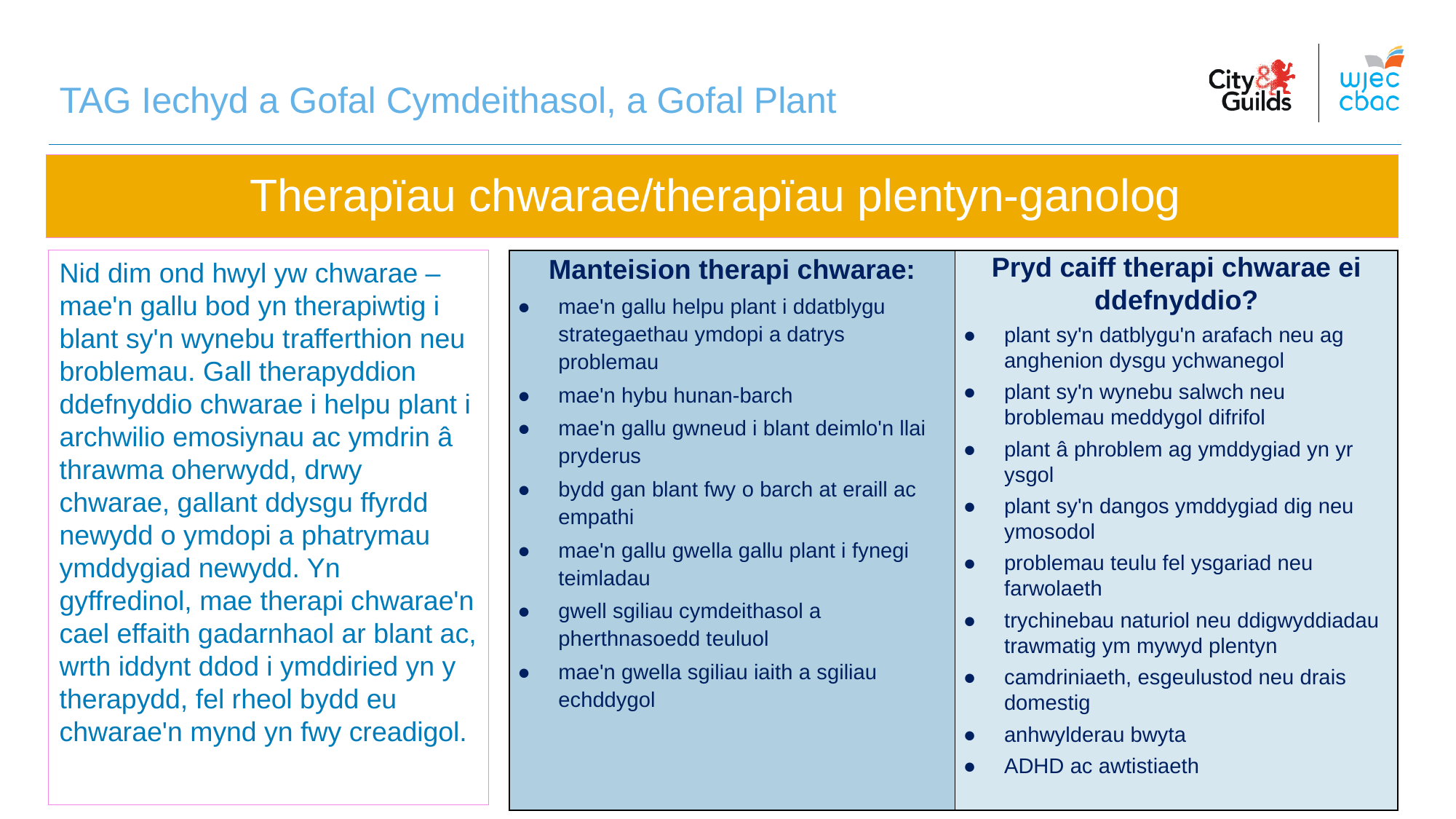

TAG Iechyd a Gofal Cymdeithasol, a Gofal Plant
# Therapïau chwarae/therapïau plentyn-ganolog
Nid dim ond hwyl yw chwarae – mae'n gallu bod yn therapiwtig i blant sy'n wynebu trafferthion neu broblemau. Gall therapyddion ddefnyddio chwarae i helpu plant i archwilio emosiynau ac ymdrin â thrawma oherwydd, drwy chwarae, gallant ddysgu ffyrdd newydd o ymdopi a phatrymau ymddygiad newydd. Yn gyffredinol, mae therapi chwarae'n cael effaith gadarnhaol ar blant ac, wrth iddynt ddod i ymddiried yn y therapydd, fel rheol bydd eu chwarae'n mynd yn fwy creadigol.
| Manteision therapi chwarae: mae'n gallu helpu plant i ddatblygu strategaethau ymdopi a datrys problemau mae'n hybu hunan-barch mae'n gallu gwneud i blant deimlo'n llai pryderus bydd gan blant fwy o barch at eraill ac empathi mae'n gallu gwella gallu plant i fynegi teimladau gwell sgiliau cymdeithasol a pherthnasoedd teuluol mae'n gwella sgiliau iaith a sgiliau echddygol | Pryd caiff therapi chwarae ei ddefnyddio? plant sy'n datblygu'n arafach neu ag anghenion dysgu ychwanegol plant sy'n wynebu salwch neu broblemau meddygol difrifol plant â phroblem ag ymddygiad yn yr ysgol plant sy'n dangos ymddygiad dig neu ymosodol problemau teulu fel ysgariad neu farwolaeth trychinebau naturiol neu ddigwyddiadau trawmatig ym mywyd plentyn camdriniaeth, esgeulustod neu drais domestig anhwylderau bwyta ADHD ac awtistiaeth |
| --- | --- |